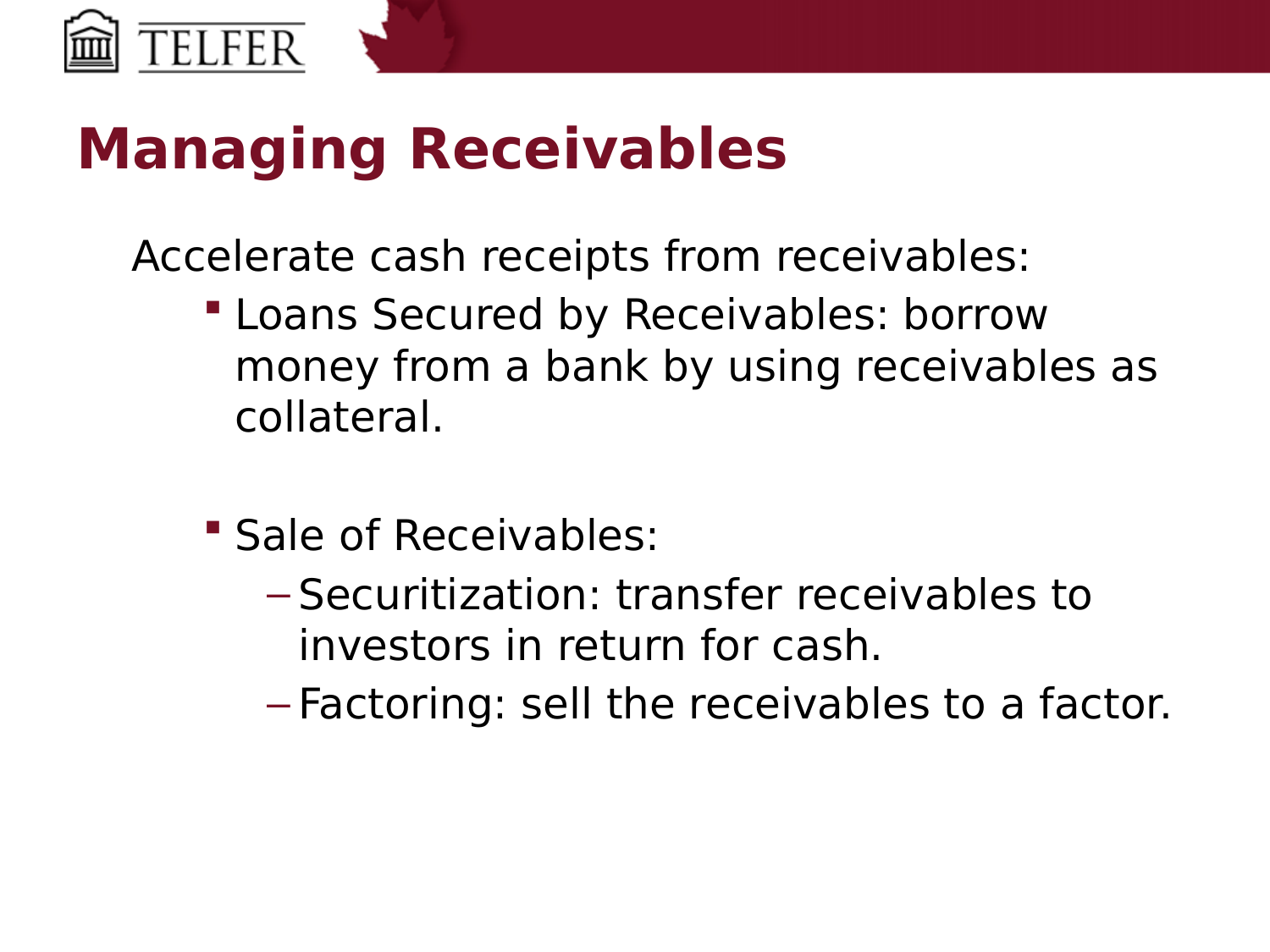

# Managing Receivables
Accelerate cash receipts from receivables:
Loans Secured by Receivables: borrow money from a bank by using receivables as collateral.

Sale of Receivables:
Securitization: transfer receivables to investors in return for cash.
Factoring: sell the receivables to a factor.